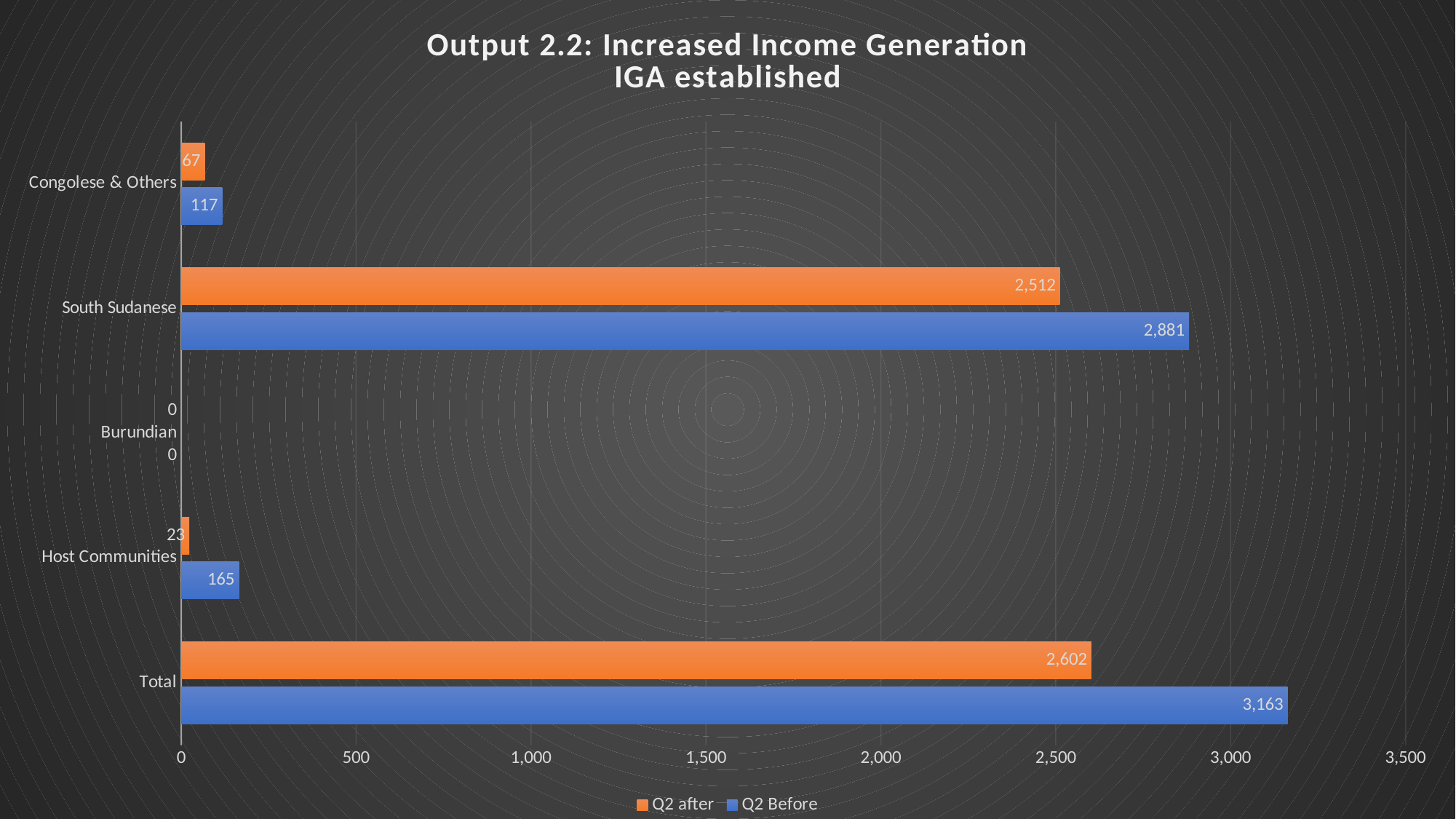

### Chart: Output 2.2: Increased Income Generation
IGA established

| Category | Q2 Before | Q2 after |
|---|---|---|
| Total | 3163.0 | 2602.0 |
| Host Communities | 165.0 | 23.0 |
| Burundian | 0.0 | 0.0 |
| South Sudanese | 2881.0 | 2512.0 |
| Congolese & Others | 117.0 | 67.0 |
#